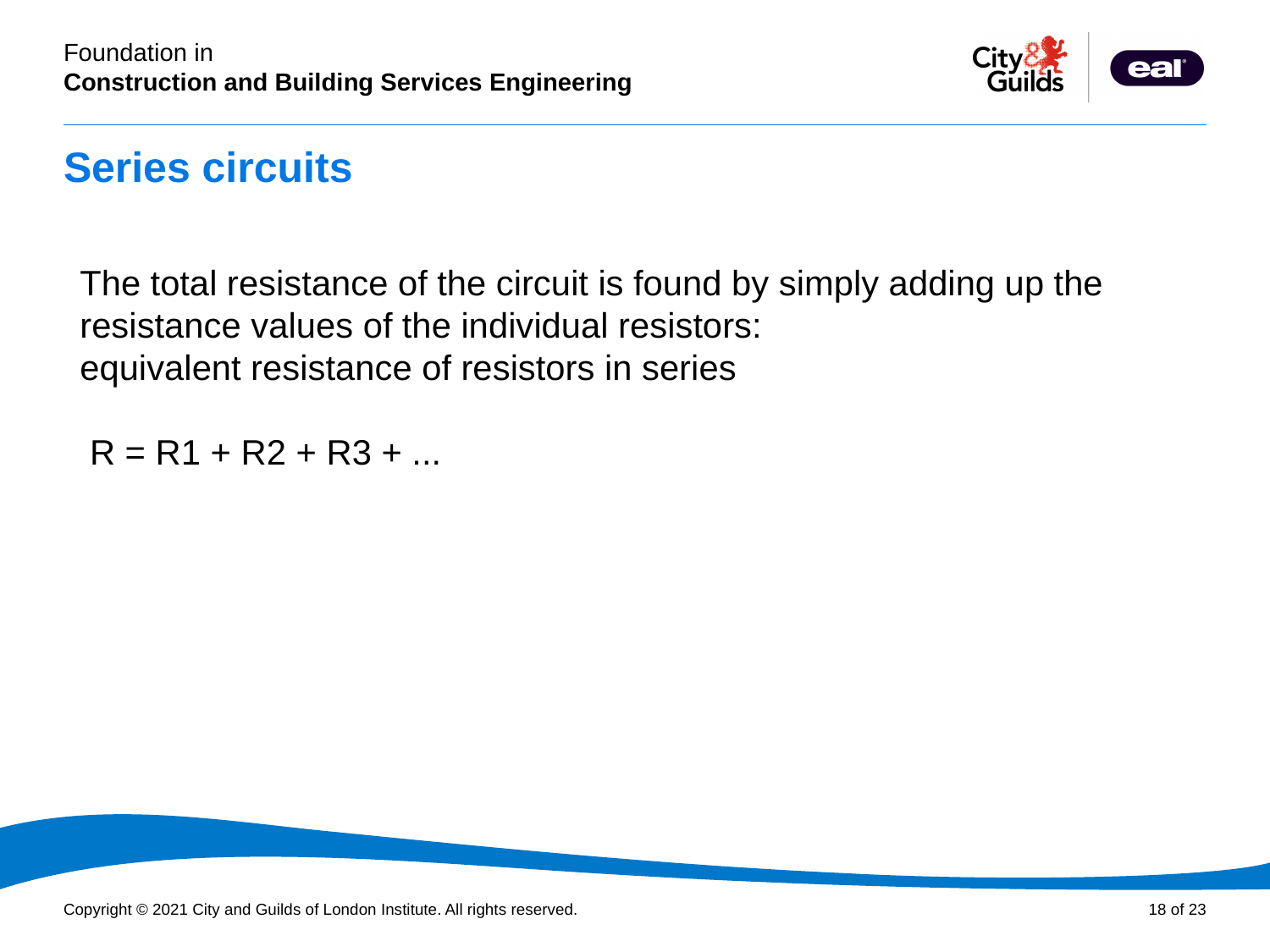

# Series circuits
The total resistance of the circuit is found by simply adding up the resistance values of the individual resistors:
equivalent resistance of resistors in series

 R = R1 + R2 + R3 + ...